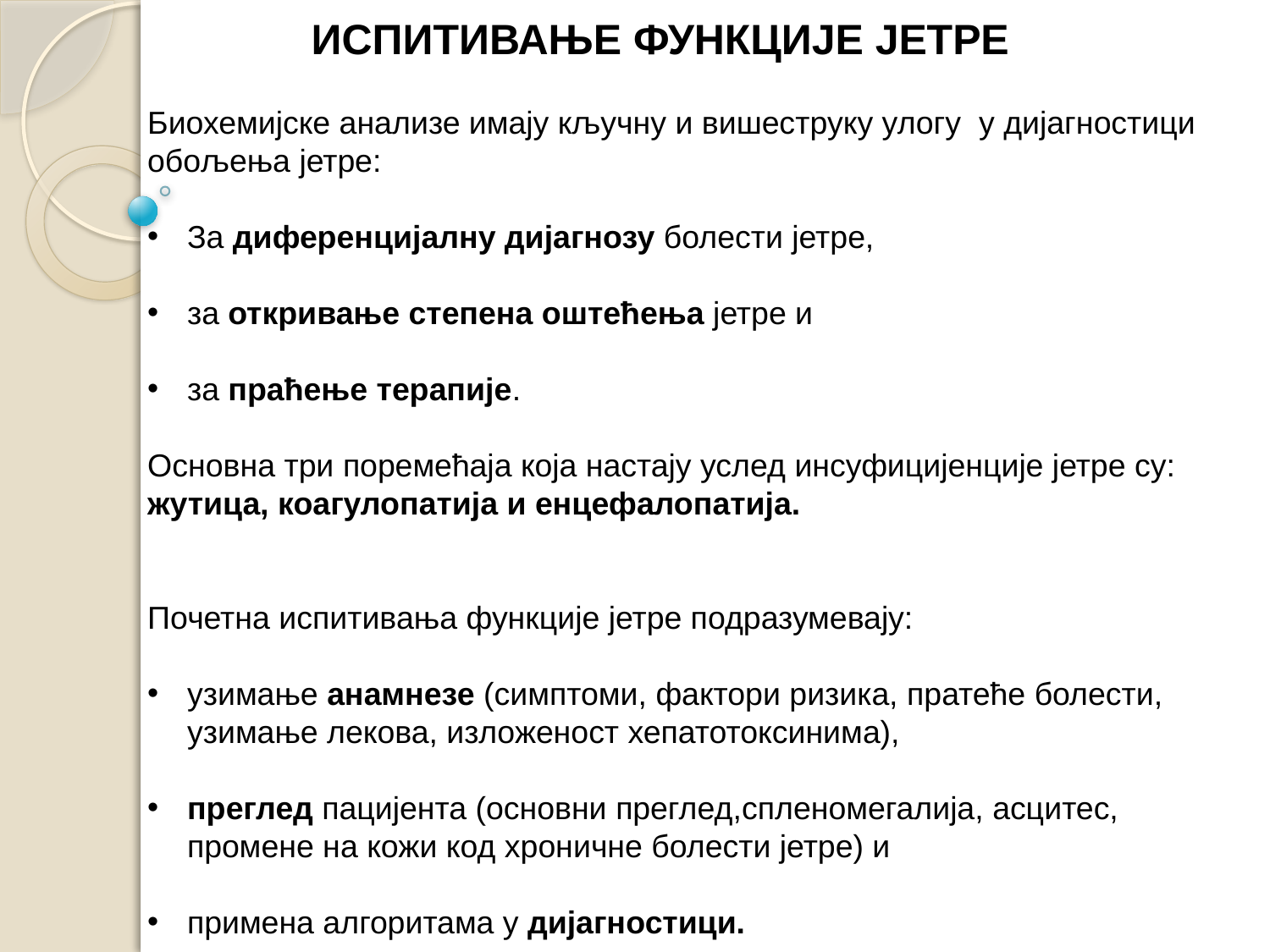

ИСПИТИВАЊЕ ФУНКЦИЈЕ ЈЕТРЕ
Биохемијске анализе имају кључну и вишеструку улогу  у дијагностици обољења јетре:

За диференцијалну дијагнозу болести јетре,

за откривање степена оштећења јетре и

за праћење терапије.

Основна три поремећаја која настају услед инсуфицијенције јетре су: жутица, коагулопатија и енцефалопатија.
Почетна испитивања функције јетре подразумевају:

узимање анамнезе (симптоми, фактори ризика, пратеће болести, узимање лекова, изложеност хепатотоксинима),

преглед пацијента (основни преглед,спленомегалија, асцитес, промене на кожи код хроничне болести јетре) и

примена алгоритама у дијагностици.